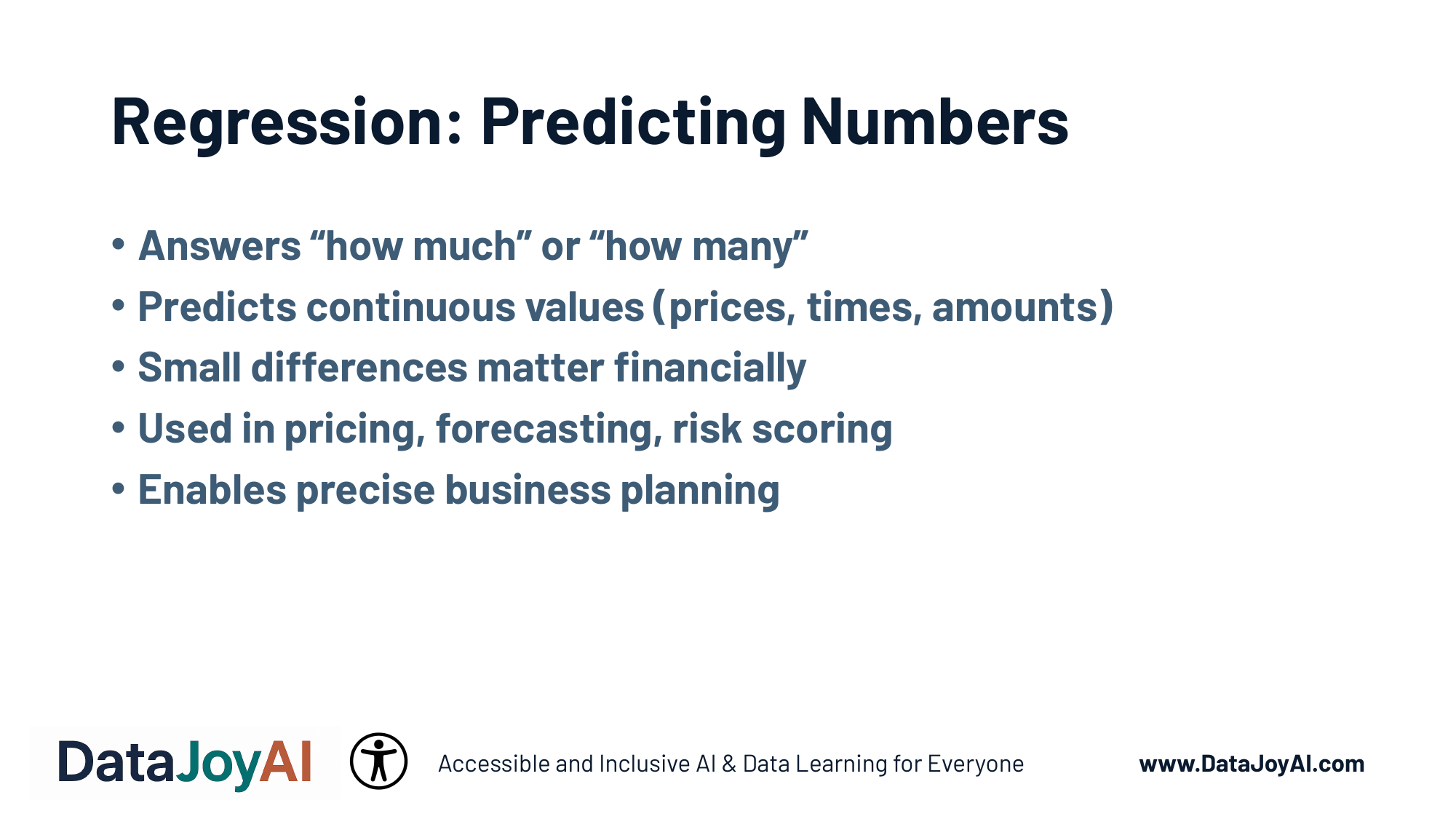

# Regression: Predicting Numbers
Answers “how much” or “how many”
Predicts continuous values (prices, times, amounts)
Small differences matter financially
Used in pricing, forecasting, risk scoring
Enables precise business planning